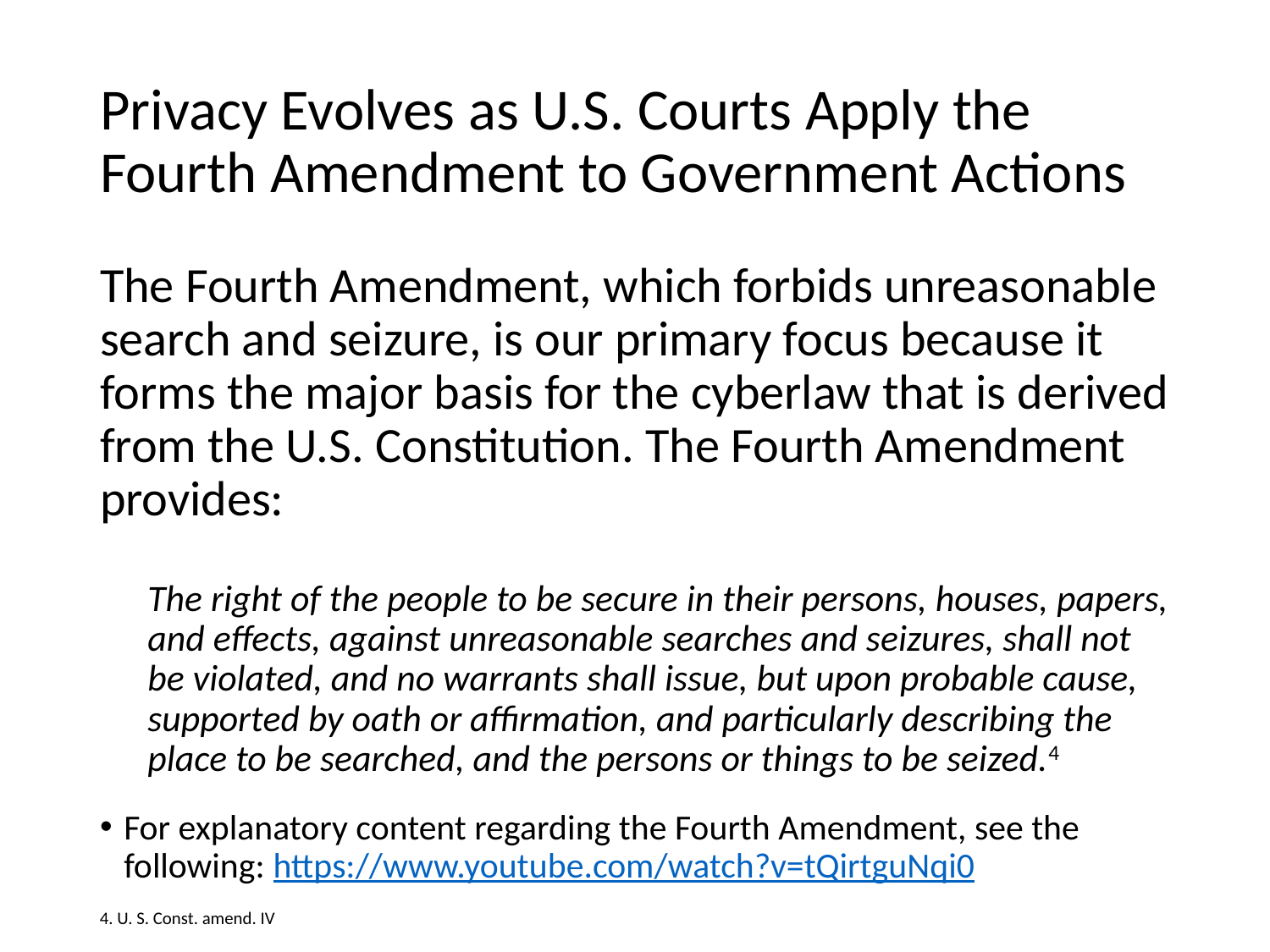

# Privacy Evolves as U.S. Courts Apply the Fourth Amendment to Government Actions
The Fourth Amendment, which forbids unreasonable search and seizure, is our primary focus because it forms the major basis for the cyberlaw that is derived from the U.S. Constitution. The Fourth Amendment provides:

The right of the people to be secure in their persons, houses, papers, and effects, against unreasonable searches and seizures, shall not be violated, and no warrants shall issue, but upon probable cause, supported by oath or affirmation, and particularly describing the place to be searched, and the persons or things to be seized.4

For explanatory content regarding the Fourth Amendment, see the following: https://www.youtube.com/watch?v=tQirtguNqi0

4. U. S. Const. amend. IV